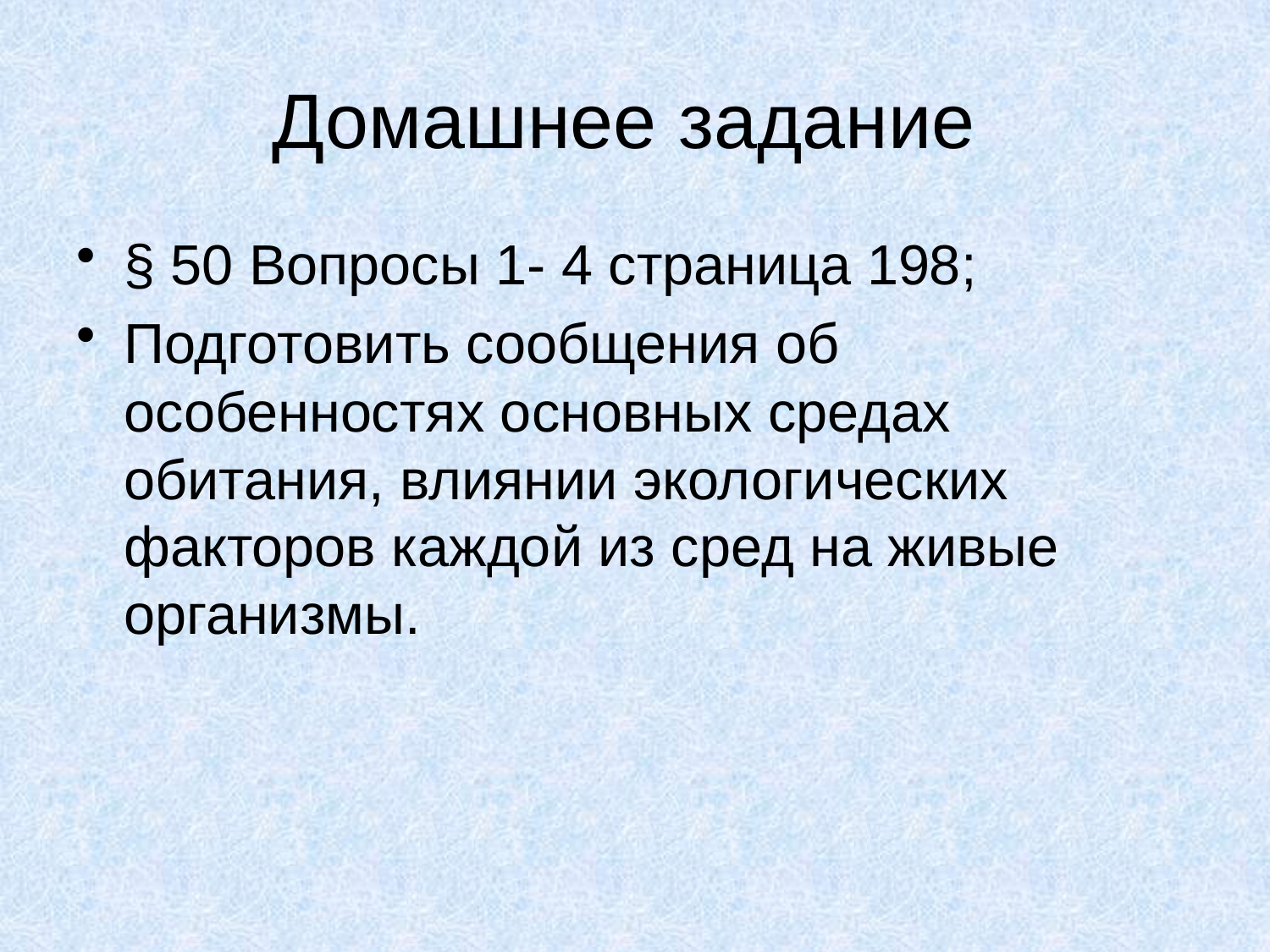

# Домашнее задание
§ 50 Вопросы 1- 4 страница 198;
Подготовить сообщения об особенностях основных средах обитания, влиянии экологических факторов каждой из сред на живые организмы.